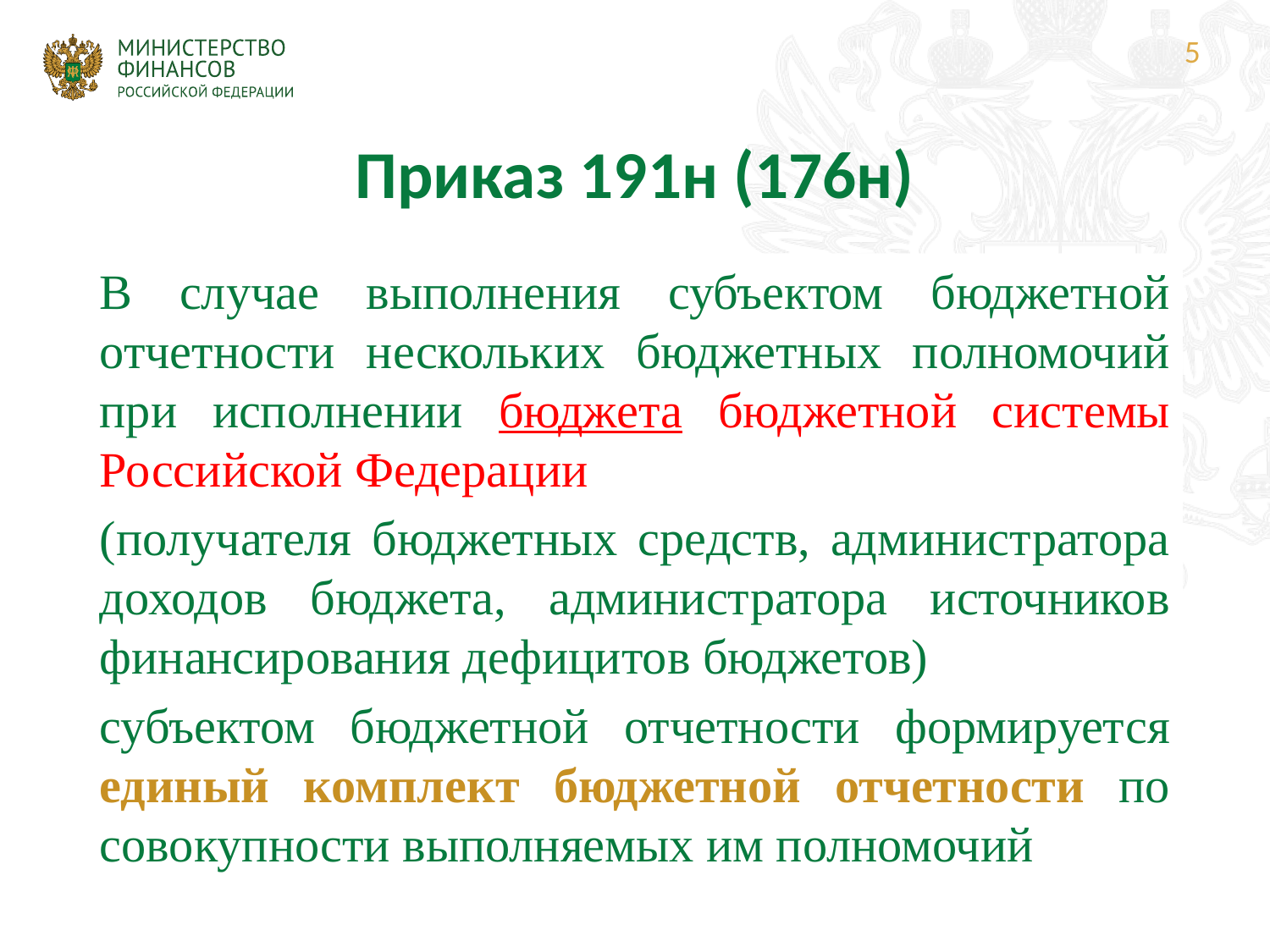

5
# Приказ 191н (176н)
В случае выполнения субъектом бюджетной отчетности нескольких бюджетных полномочий при исполнении бюджета бюджетной системы Российской Федерации
(получателя бюджетных средств, администратора доходов бюджета, администратора источников финансирования дефицитов бюджетов)
субъектом бюджетной отчетности формируется единый комплект бюджетной отчетности по совокупности выполняемых им полномочий